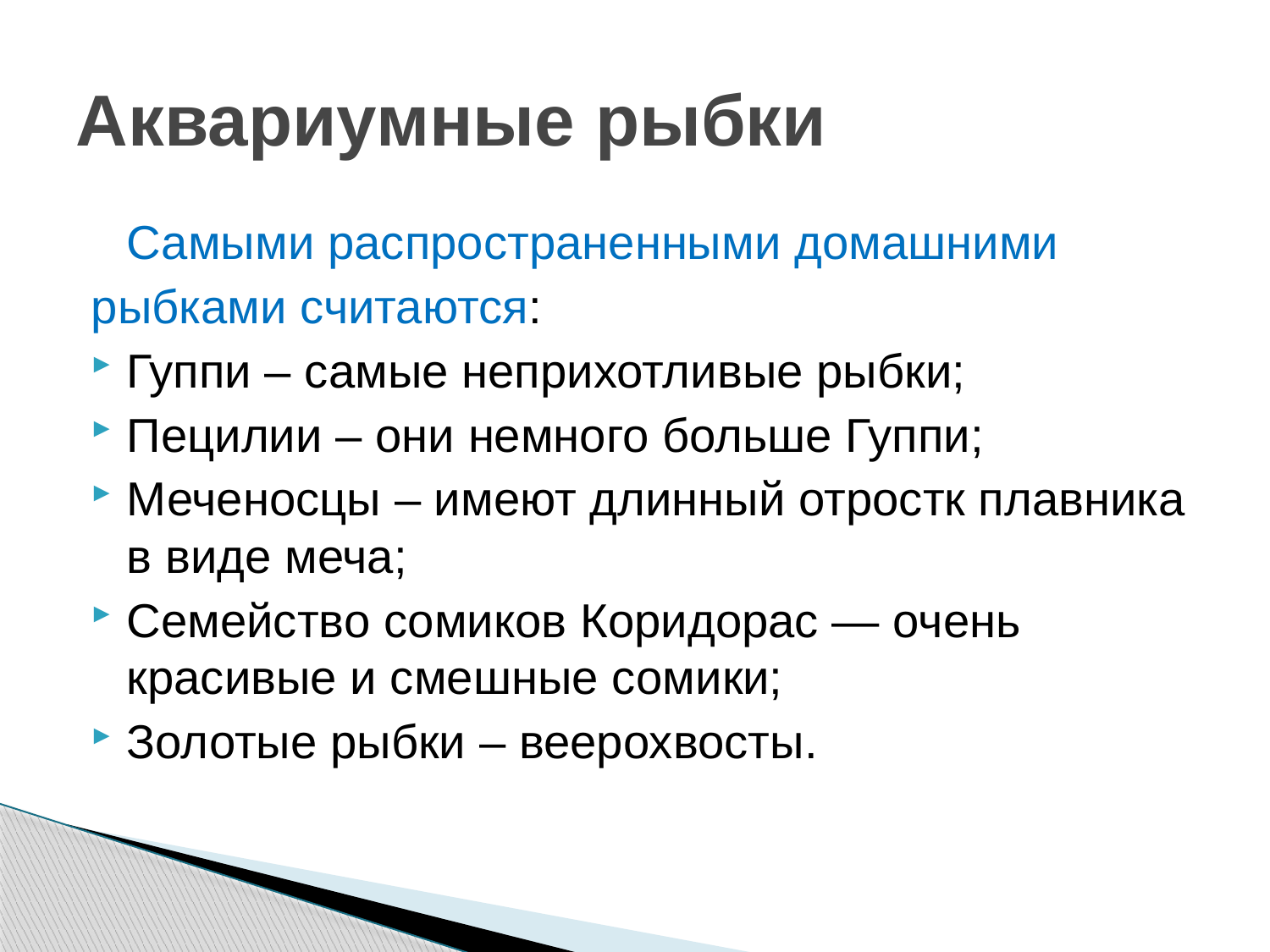

# Аквариумные рыбки
	Самыми распространенными домашними
рыбками считаются:
Гуппи – самые неприхотливые рыбки;
Пецилии – они немного больше Гуппи;
Меченосцы – имеют длинный отростк плавника в виде меча;
Семейство сомиков Коридорас — очень красивые и смешные сомики;
Золотые рыбки – веерохвосты.